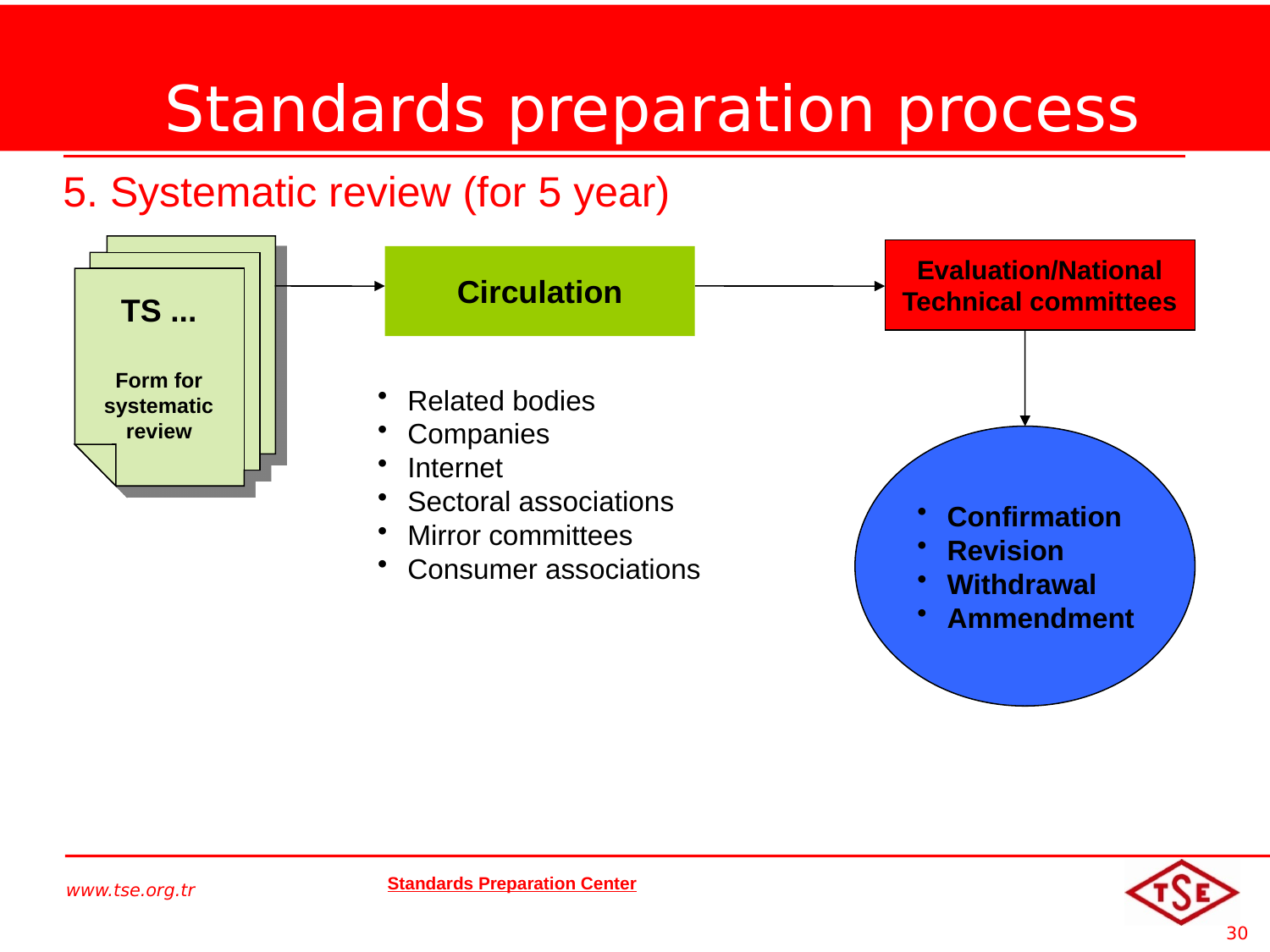

# Standards preparation process
5. Systematic review (for 5 year)
TS ...

Form for systematic review
Evaluation/National
Technical committees
Circulation

Related bodies
Companies
Internet
Sectoral associations
Mirror committees
Consumer associations
Confirmation
Revision
Withdrawal
Ammendment

www.tse.org.tr
Standards Preparation Center

©2010 Türk Standardları Enstitüsü
30